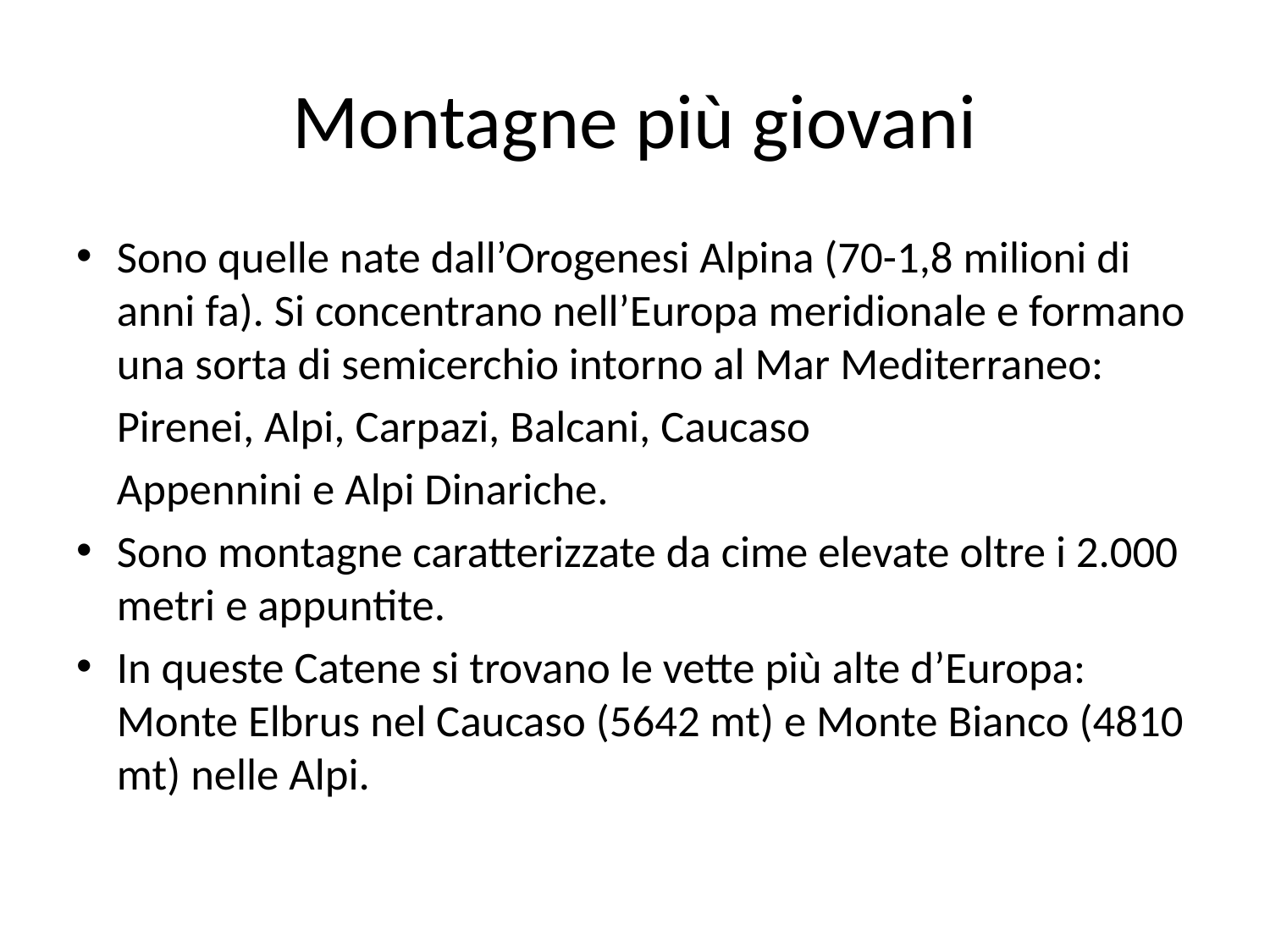

# Montagne più giovani
Sono quelle nate dall’Orogenesi Alpina (70-1,8 milioni di anni fa). Si concentrano nell’Europa meridionale e formano una sorta di semicerchio intorno al Mar Mediterraneo:
		Pirenei, Alpi, Carpazi, Balcani, Caucaso
		Appennini e Alpi Dinariche.
Sono montagne caratterizzate da cime elevate oltre i 2.000 metri e appuntite.
In queste Catene si trovano le vette più alte d’Europa: Monte Elbrus nel Caucaso (5642 mt) e Monte Bianco (4810 mt) nelle Alpi.